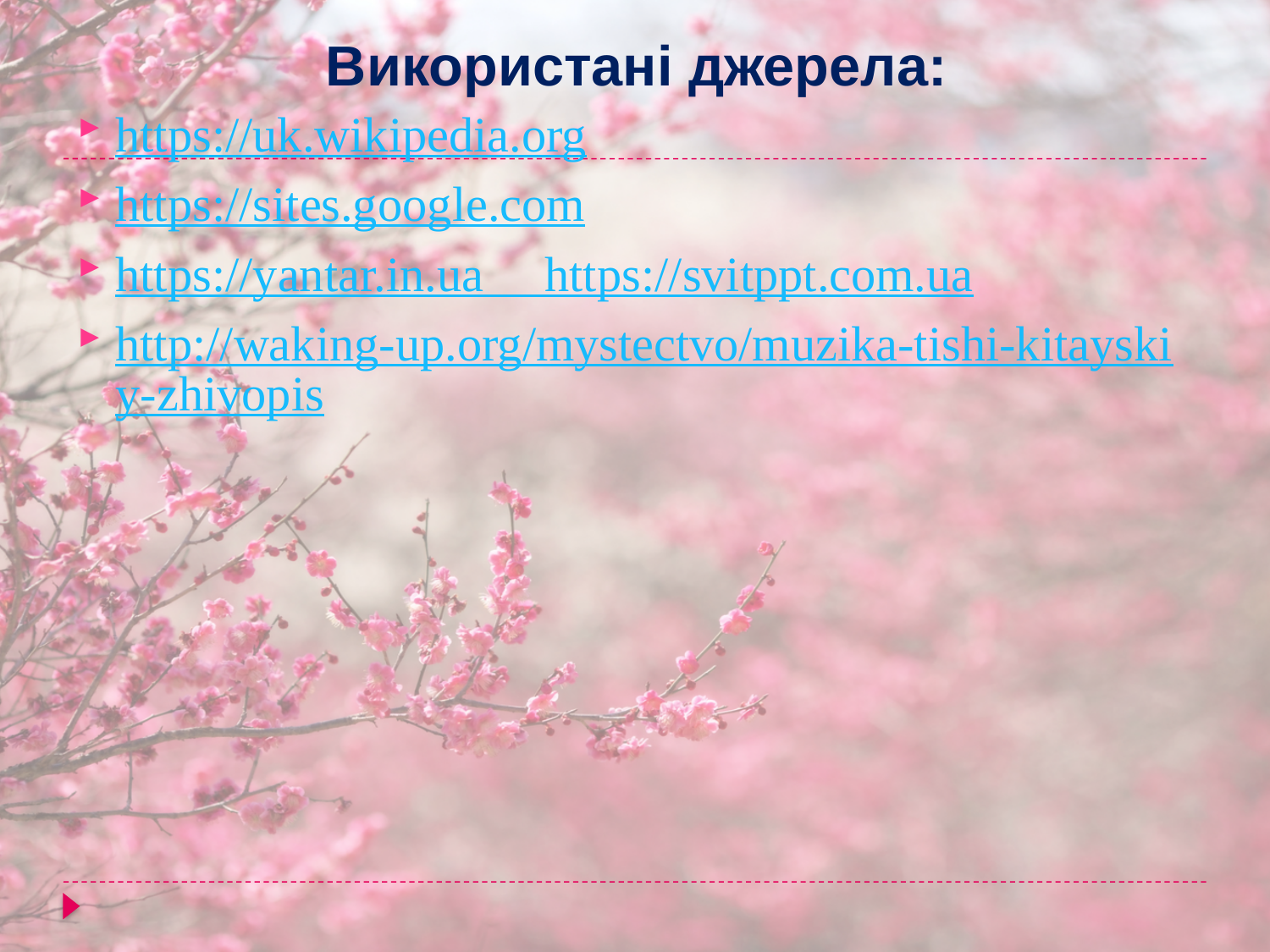

# Використані джерела:
https://uk.wikipedia.org
https://sites.google.com
https://yantar.in.ua     https://svitppt.com.ua
http://waking-up.org/mystectvo/muzika-tishi-kitayskiy-zhivopis